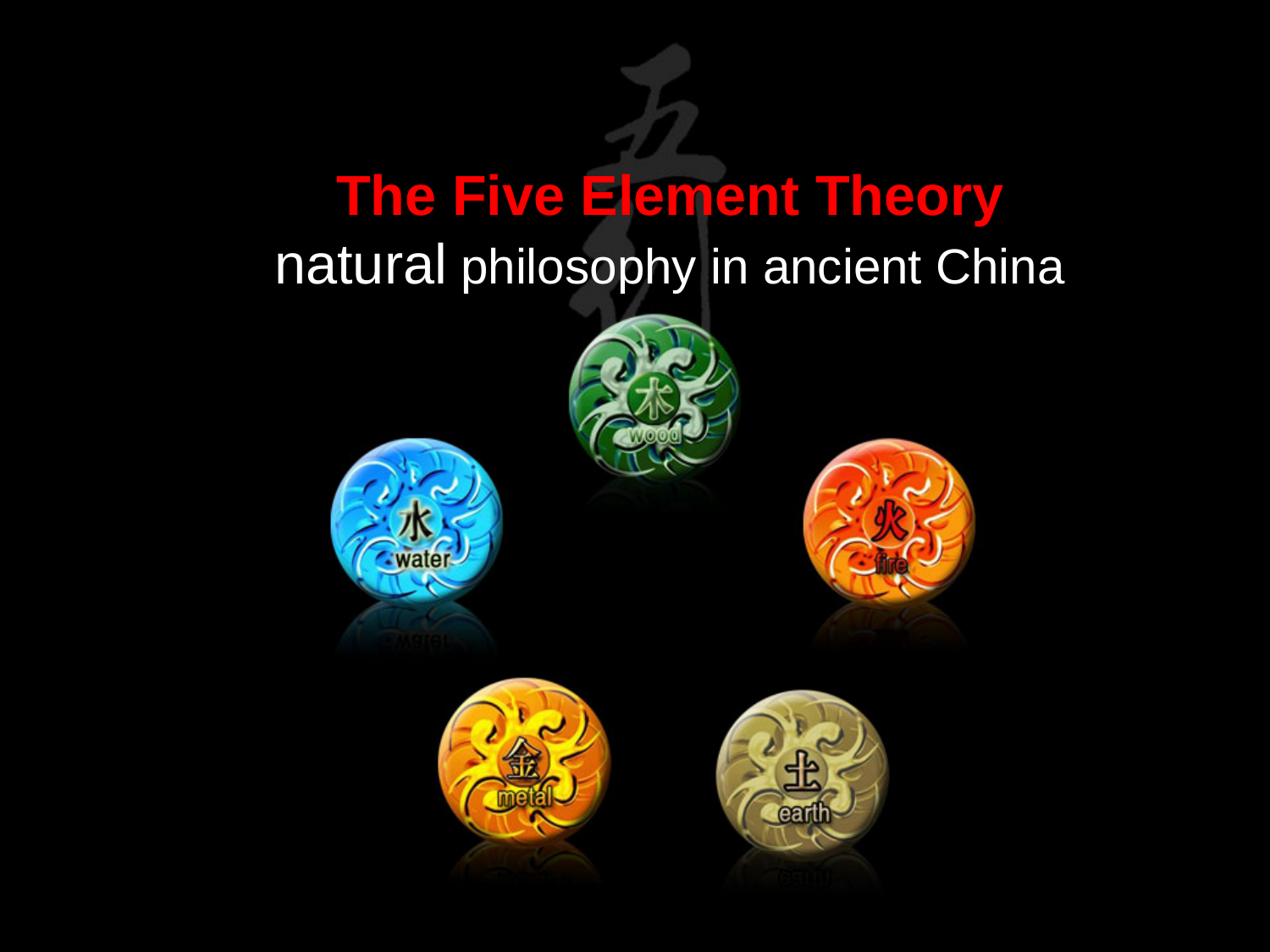

The Five Element Theory
natural philosophy in ancient China